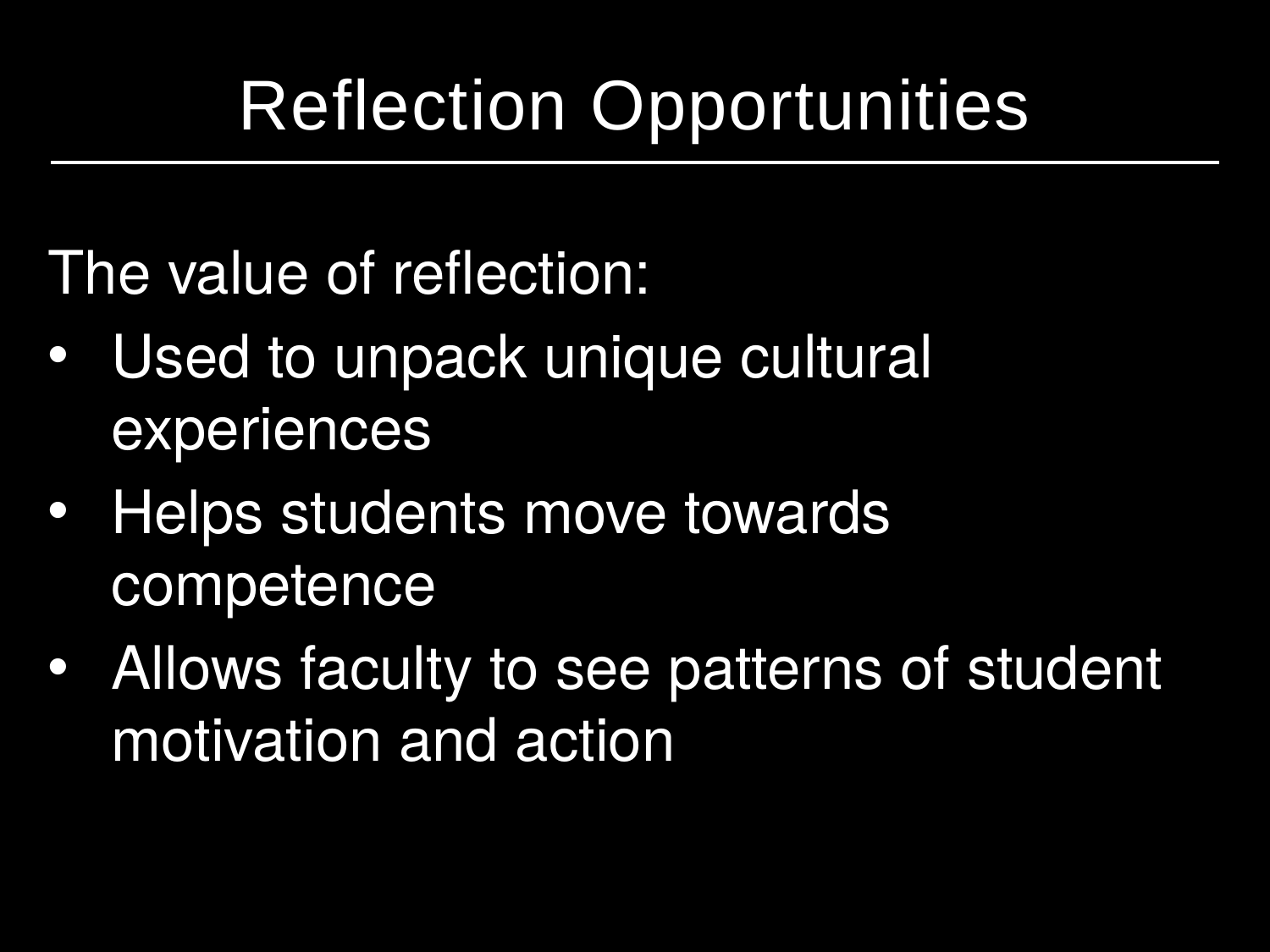

# Reflection Opportunities
The value of reflection:
Used to unpack unique cultural experiences
Helps students move towards competence
Allows faculty to see patterns of student motivation and action